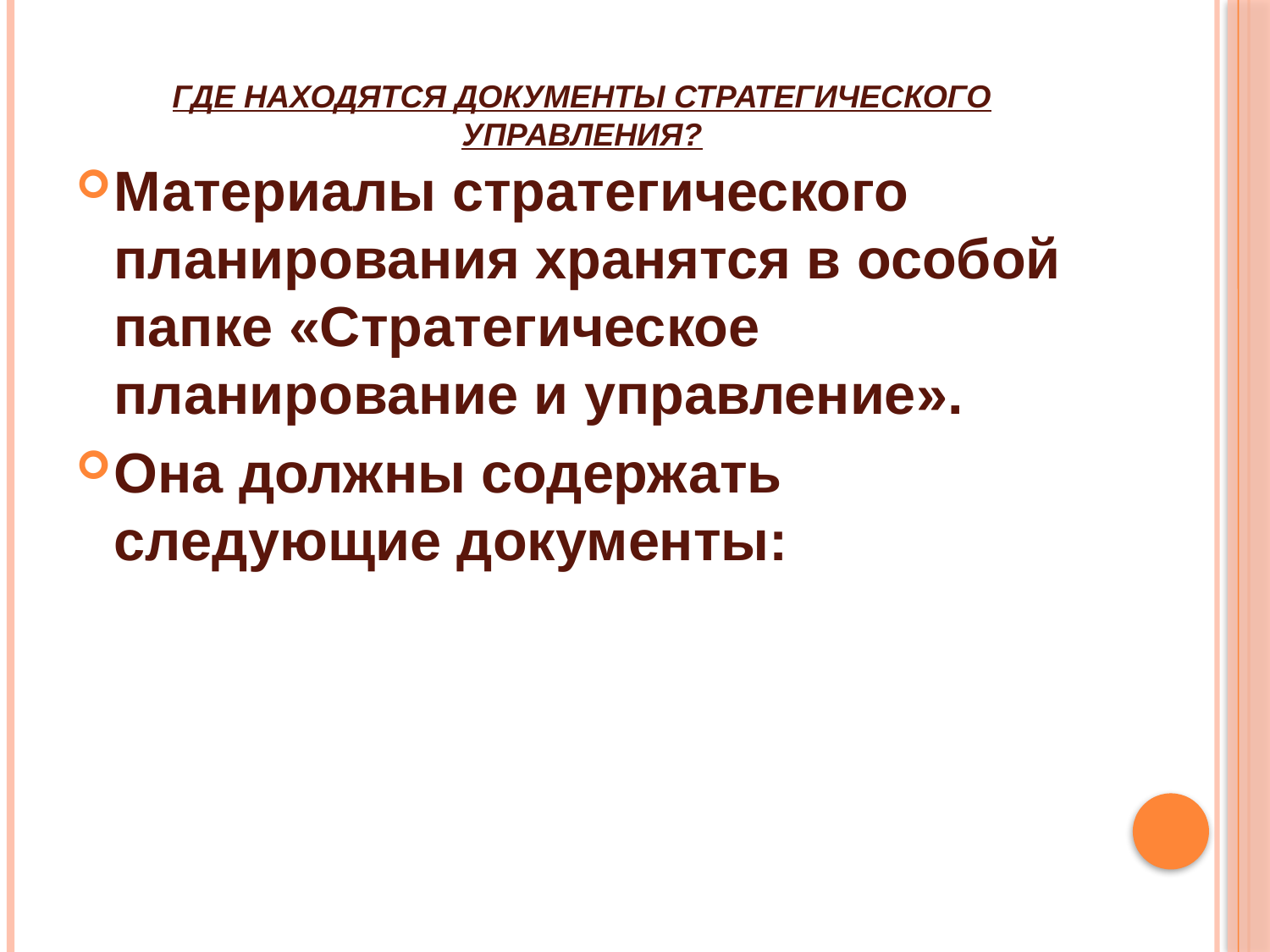

# Где находятся документы стратегического управления?
Материалы стратегического планирования хранятся в особой папке «Стратегическое планирование и управление».
Она должны содержать следующие документы: